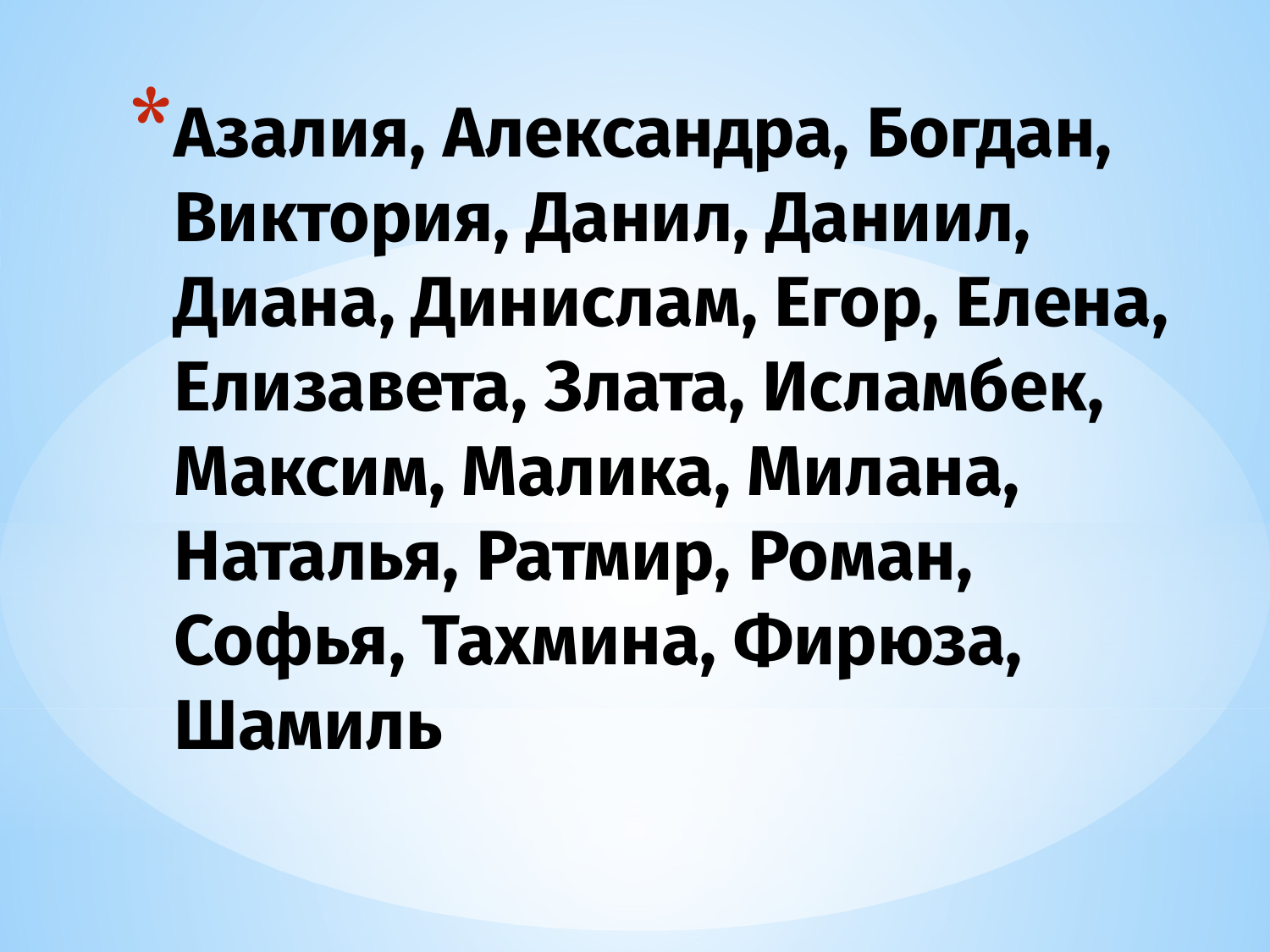

# Азалия, Александра, Богдан, Виктория, Данил, Даниил, Диана, Динислам, Егор, Елена, Елизавета, Злата, Исламбек, Максим, Малика, Милана, Наталья, Ратмир, Роман, Софья, Тахмина, Фирюза, Шамиль